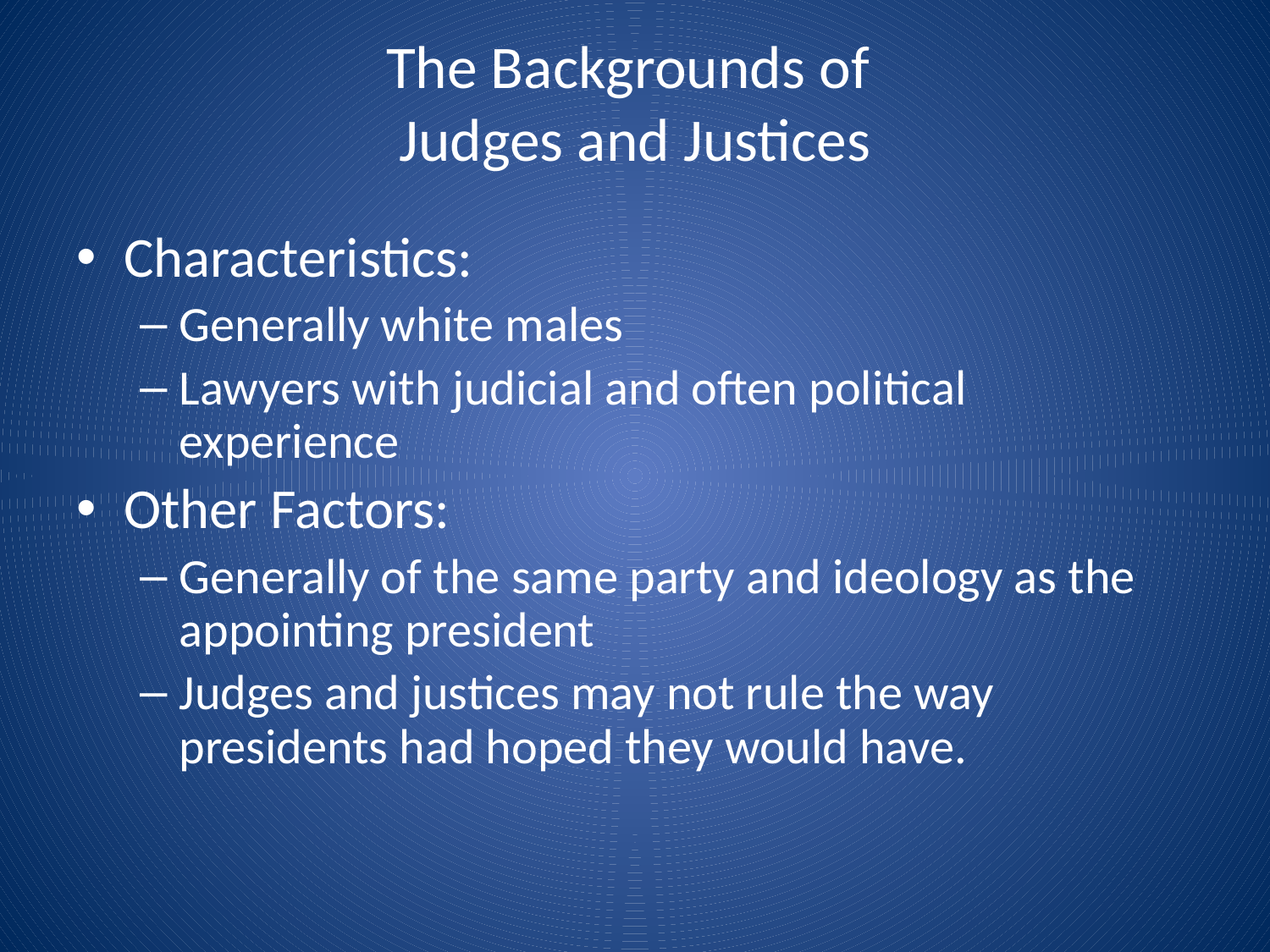

# The Backgrounds of Judges and Justices
Characteristics:
Generally white males
Lawyers with judicial and often political experience
Other Factors:
Generally of the same party and ideology as the appointing president
Judges and justices may not rule the way presidents had hoped they would have.